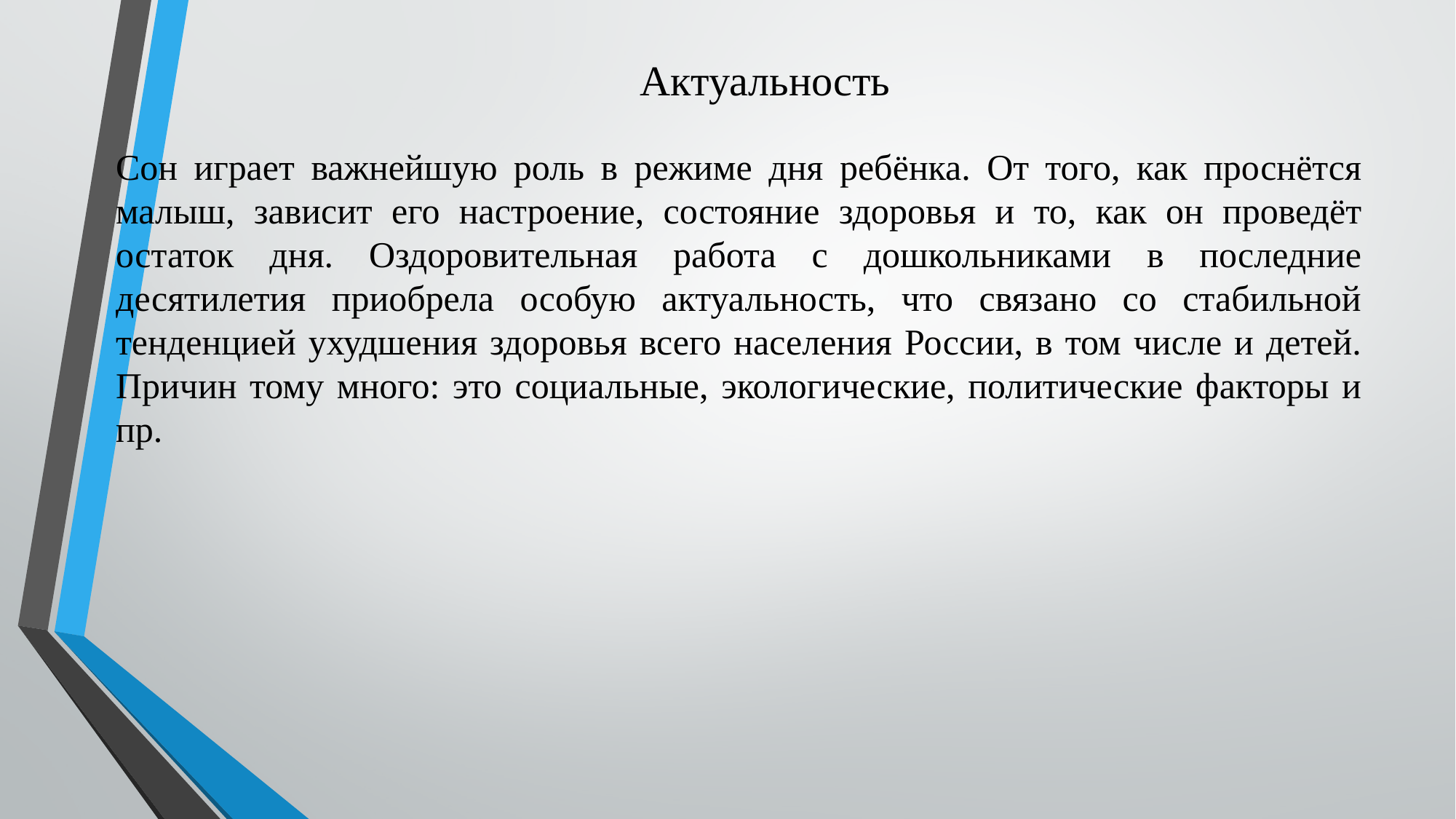

# Актуальность
Сон играет важнейшую роль в режиме дня ребёнка. От того, как проснётся малыш, зависит его настроение, состояние здоровья и то, как он проведёт остаток дня. Оздоровительная работа с дошкольниками в последние десятилетия приобрела особую актуальность, что связано со стабильной тенденцией ухудшения здоровья всего населения России, в том числе и детей. Причин тому много: это социальные, экологические, политические факторы и пр.